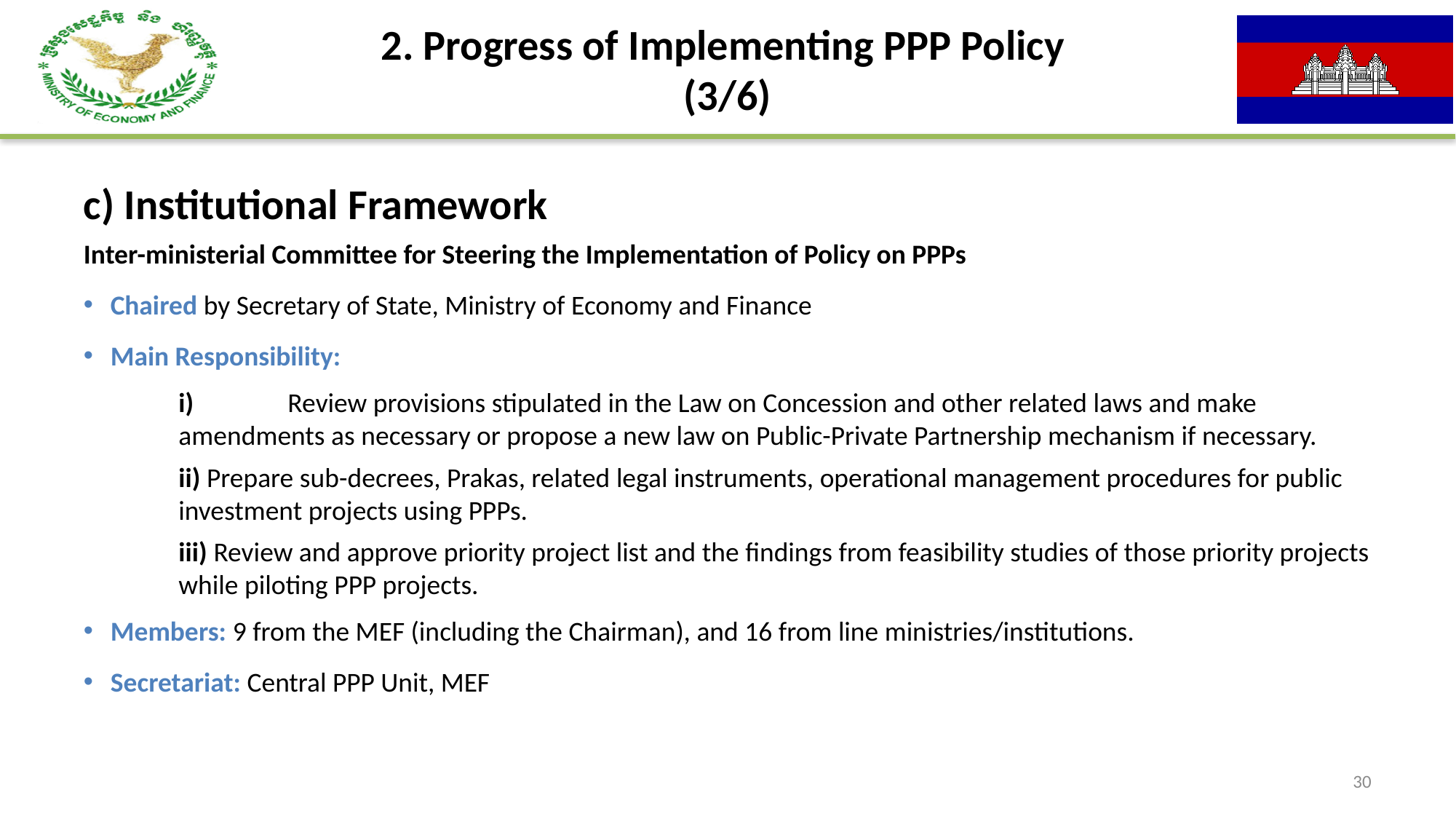

# 2. Progress of Implementing PPP Policy (3/6)
c) Institutional Framework
Inter-ministerial Committee for Steering the Implementation of Policy on PPPs
Chaired by Secretary of State, Ministry of Economy and Finance
Main Responsibility:
	i)	Review provisions stipulated in the Law on Concession and other related laws and make amendments as necessary or propose a new law on Public-Private Partnership mechanism if necessary.
	ii) Prepare sub-decrees, Prakas, related legal instruments, operational management procedures for public investment projects using PPPs.
	iii) Review and approve priority project list and the findings from feasibility studies of those priority projects while piloting PPP projects.
Members: 9 from the MEF (including the Chairman), and 16 from line ministries/institutions.
Secretariat: Central PPP Unit, MEF
30